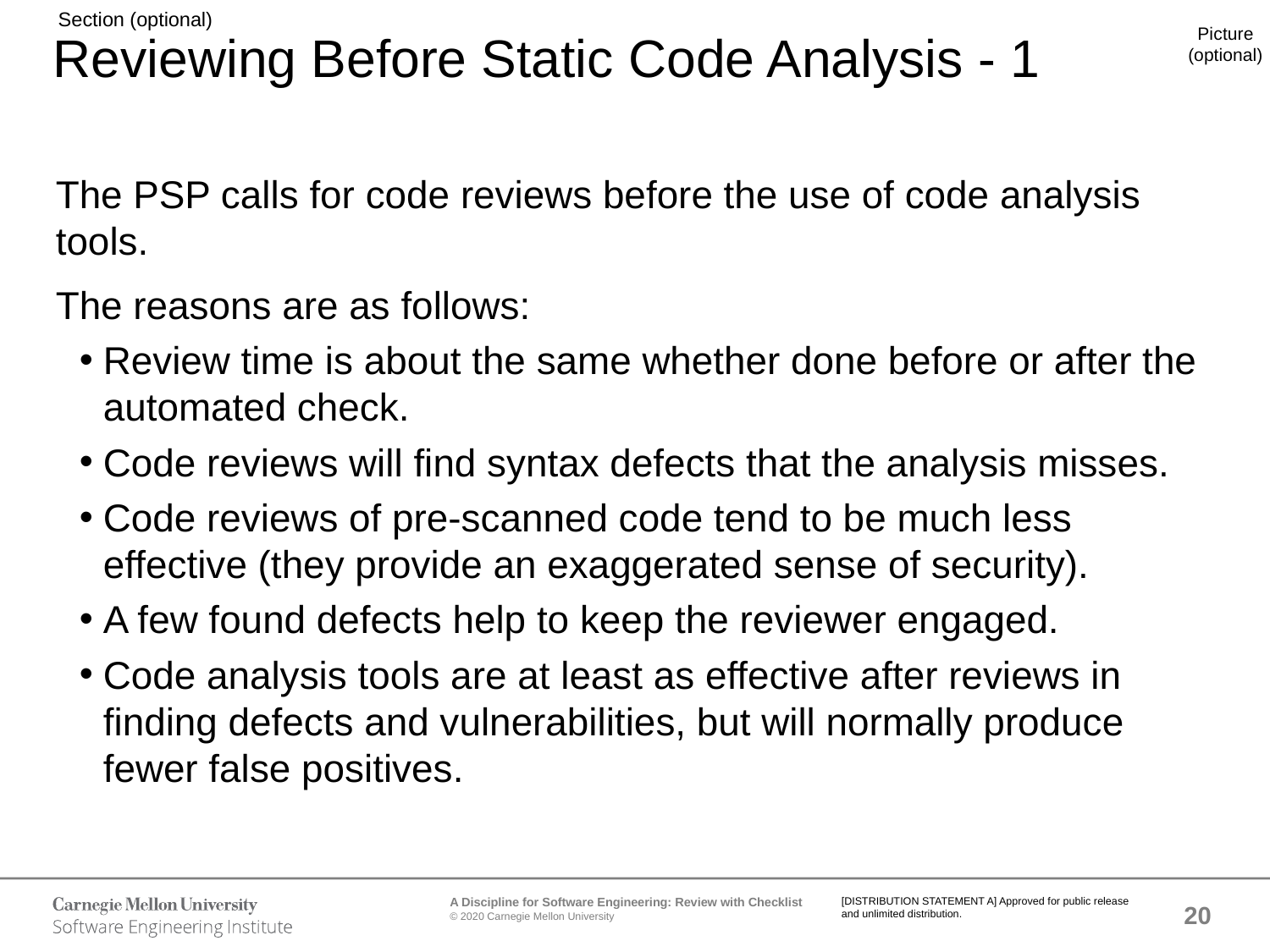

# Reviewing Before Static Code Analysis - 1
The PSP calls for code reviews before the use of code analysis tools.
The reasons are as follows:
Review time is about the same whether done before or after the automated check.
Code reviews will find syntax defects that the analysis misses.
Code reviews of pre-scanned code tend to be much less effective (they provide an exaggerated sense of security).
A few found defects help to keep the reviewer engaged.
Code analysis tools are at least as effective after reviews in finding defects and vulnerabilities, but will normally produce fewer false positives.